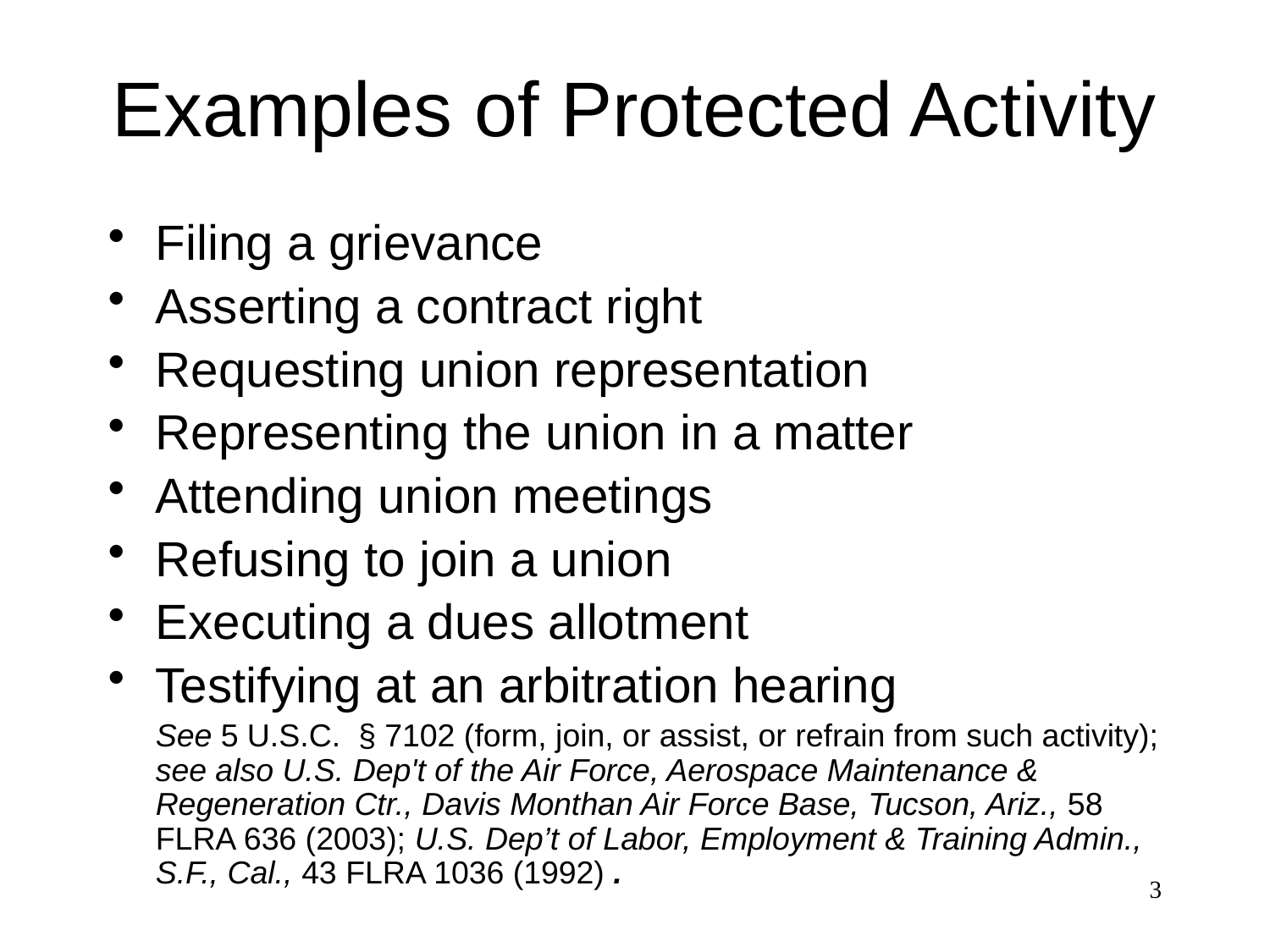

# Examples of Protected Activity
Filing a grievance
Asserting a contract right
Requesting union representation
Representing the union in a matter
Attending union meetings
Refusing to join a union
Executing a dues allotment
Testifying at an arbitration hearing
	See 5 U.S.C.  § 7102 (form, join, or assist, or refrain from such activity); see also U.S. Dep't of the Air Force, Aerospace Maintenance & Regeneration Ctr., Davis Monthan Air Force Base, Tucson, Ariz., 58 FLRA 636 (2003); U.S. Dep’t of Labor, Employment & Training Admin., S.F., Cal., 43 FLRA 1036 (1992) .

3